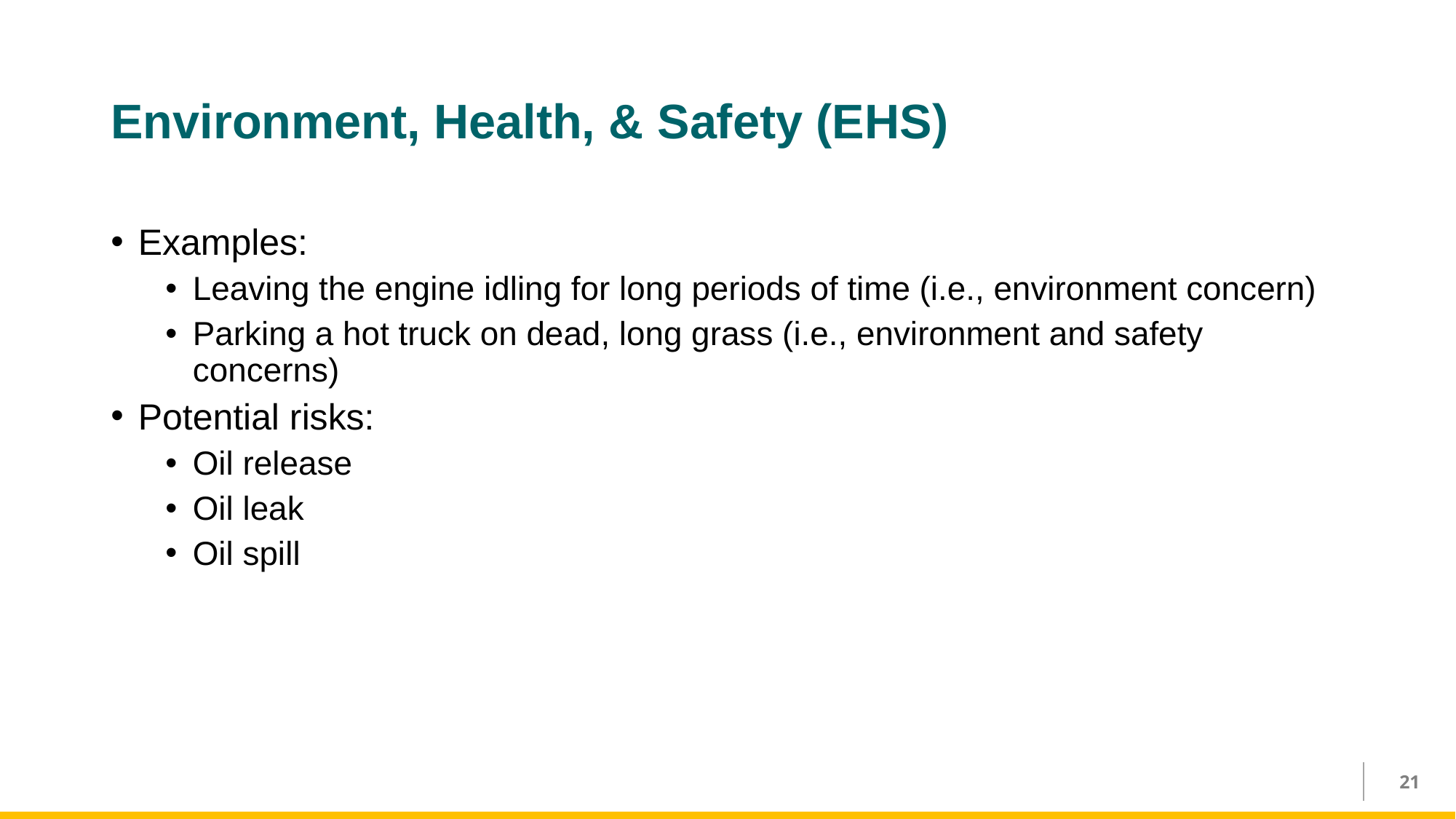

# Environment, Health, & Safety (EHS)
Examples:
Leaving the engine idling for long periods of time (i.e., environment concern)
Parking a hot truck on dead, long grass (i.e., environment and safety concerns)
Potential risks:
Oil release
Oil leak
Oil spill